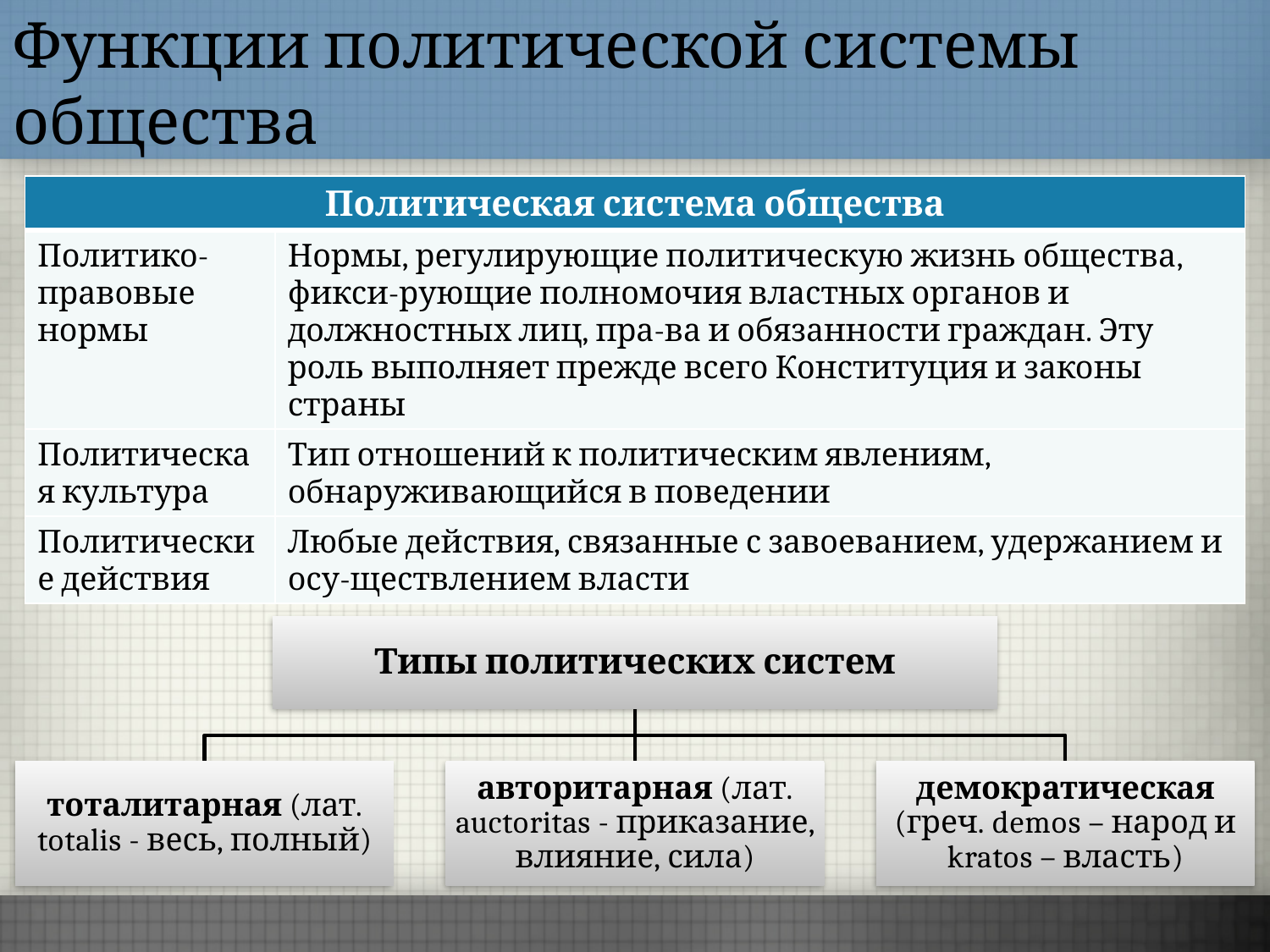

# Функции политической системы общества
| Политическая система общества |  |
| --- | --- |
| Политико-правовые нормы | Нормы, регулирующие политическую жизнь общества, фикси-рующие полномочия властных органов и должностных лиц, пра-ва и обязанности граждан. Эту роль выполняет прежде всего Конституция и законы страны |
| Политическая культура | Тип отношений к политическим явлениям, обнаруживающийся в поведении |
| Политические действия | Любые действия, связанные с завоеванием, удержанием и осу-ществлением власти |
Типы политических систем
тоталитарная (лат. totalis - весь, полный)
авторитарная (лат. auctoritas - приказание, влияние, сила)
демократическая (греч. demos – народ и kratos – власть)